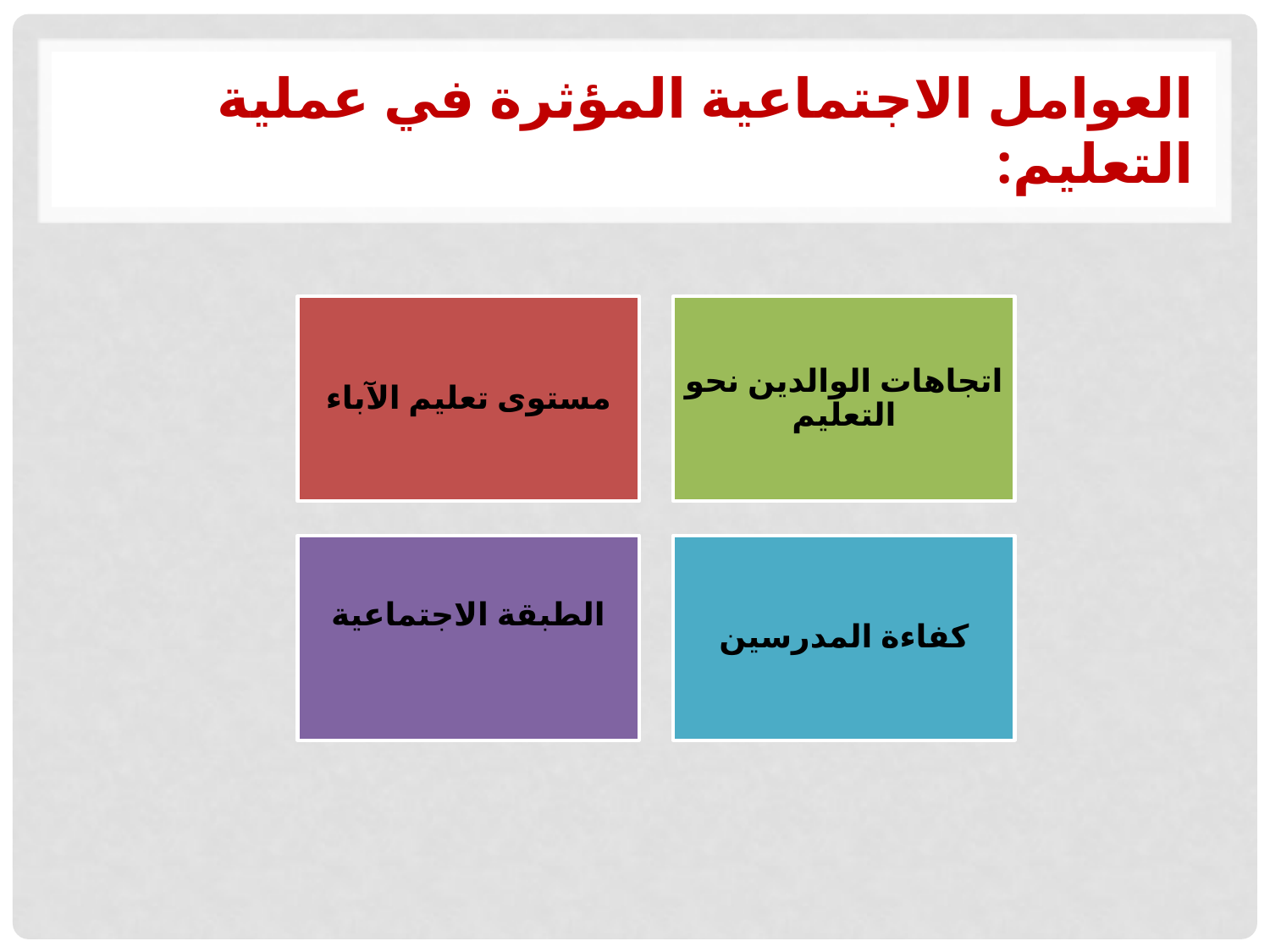

# العوامل الاجتماعية المؤثرة في عملية التعليم:
مستوى تعليم الآباء
اتجاهات الوالدين نحو التعليم
الطبقة الاجتماعية

كفاءة المدرسين